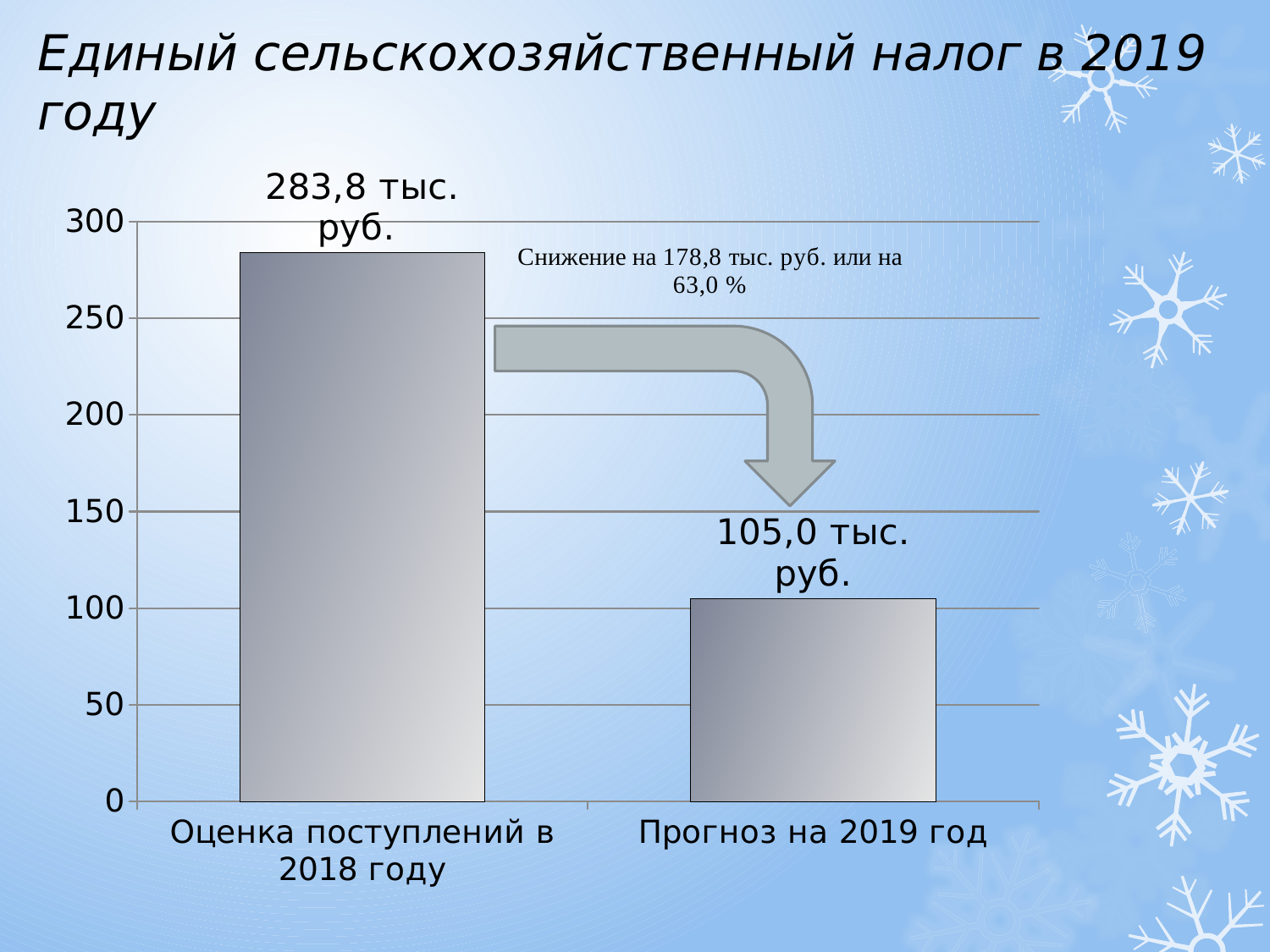

# Единый сельскохозяйственный налог в 2019 году

### Chart

| Category | Столбец1 |
|---|---|
| Оценка поступлений в 2018 году | 283.8 |
| Прогноз на 2019 год | 105.0 |